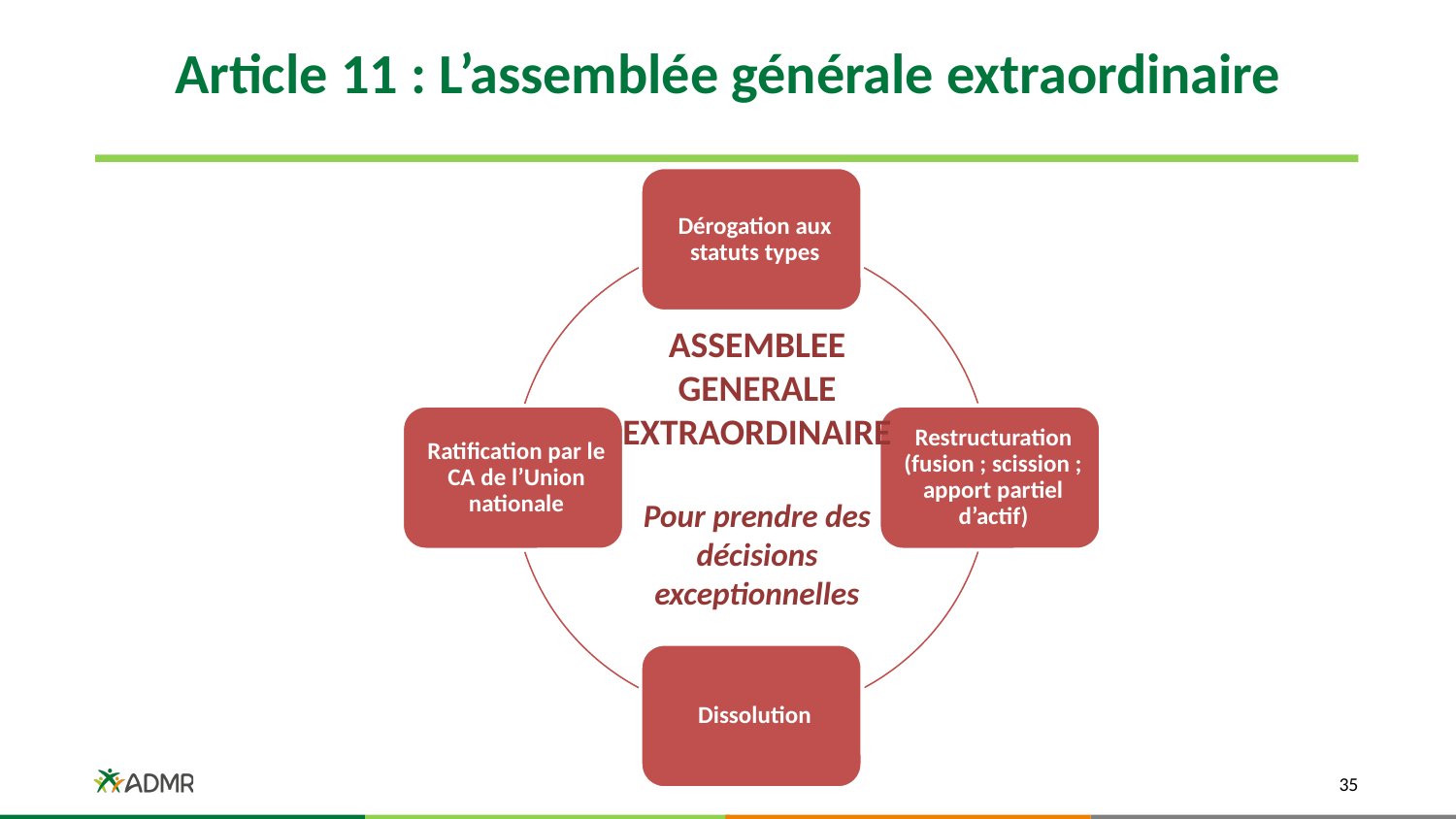

# Article 11 : L’assemblée générale extraordinaire
Dérogation aux statuts types
Restructuration (fusion ; scission ; apport partiel d’actif)
Dissolution
Ratification par le CA de l’Union nationale
ASSEMBLEE GENERALE EXTRAORDINAIRE

Pour prendre des décisions exceptionnelles